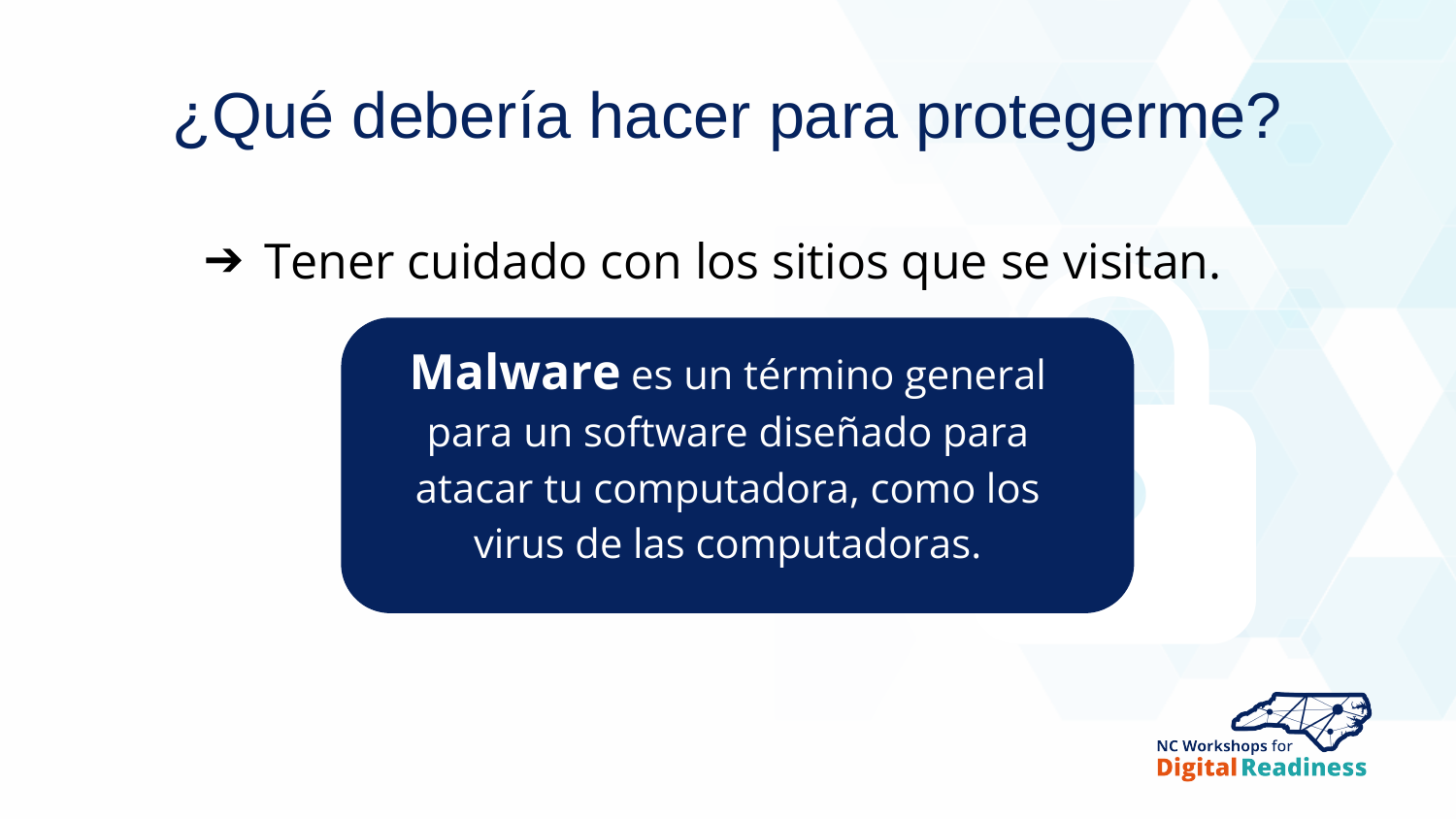

¿Qué debería hacer para protegerme?
Tener cuidado con los sitios que se visitan.

Malware es un término general para un software diseñado para atacar tu computadora, como los virus de las computadoras.